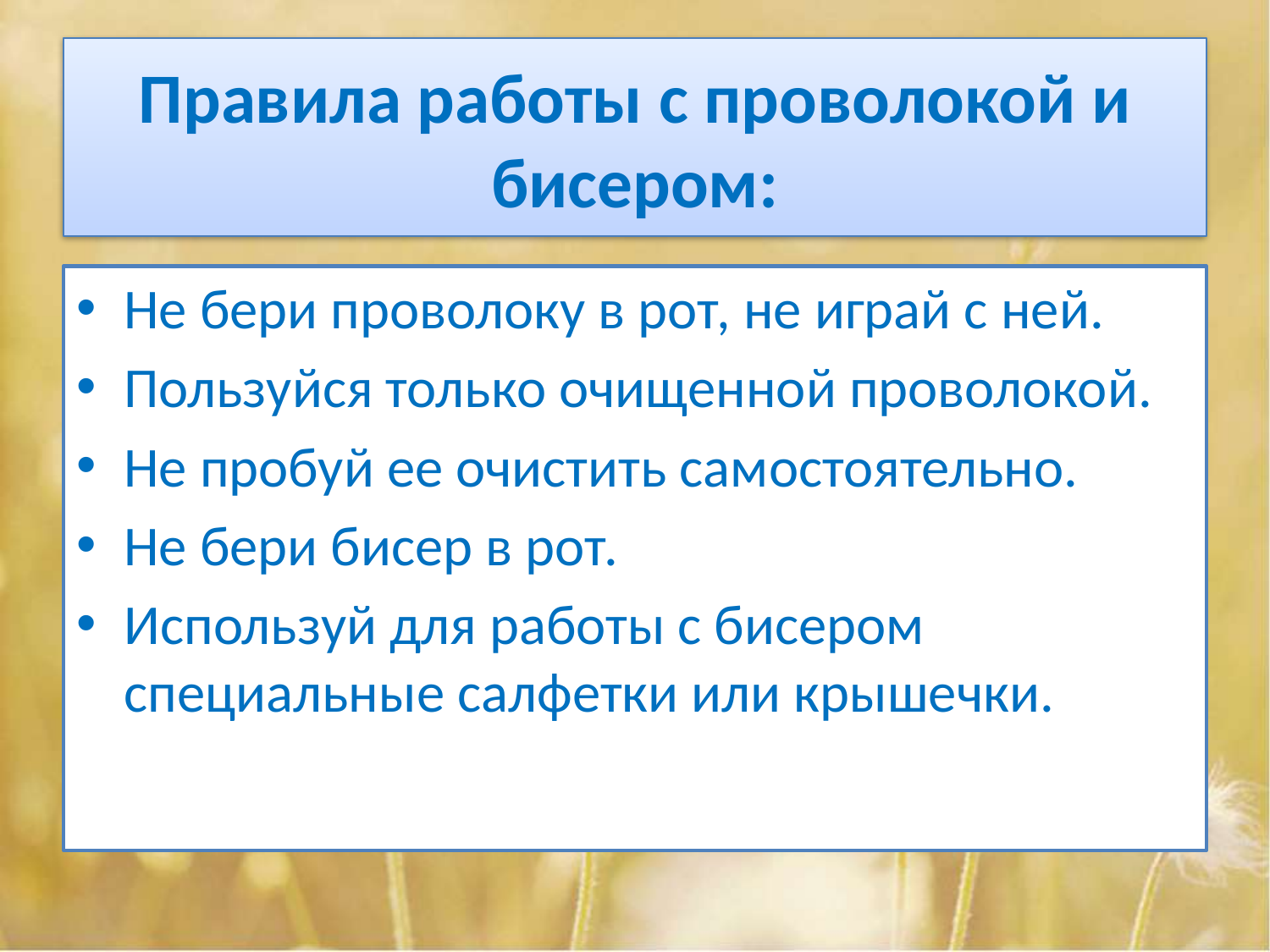

# Правила работы с проволокой и бисером:
Не бери проволоку в рот, не играй с ней.
Пользуйся только очищенной проволокой.
Не пробуй ее очистить самостоятельно.
Не бери бисер в рот.
Используй для работы с бисером специальные салфетки или крышечки.